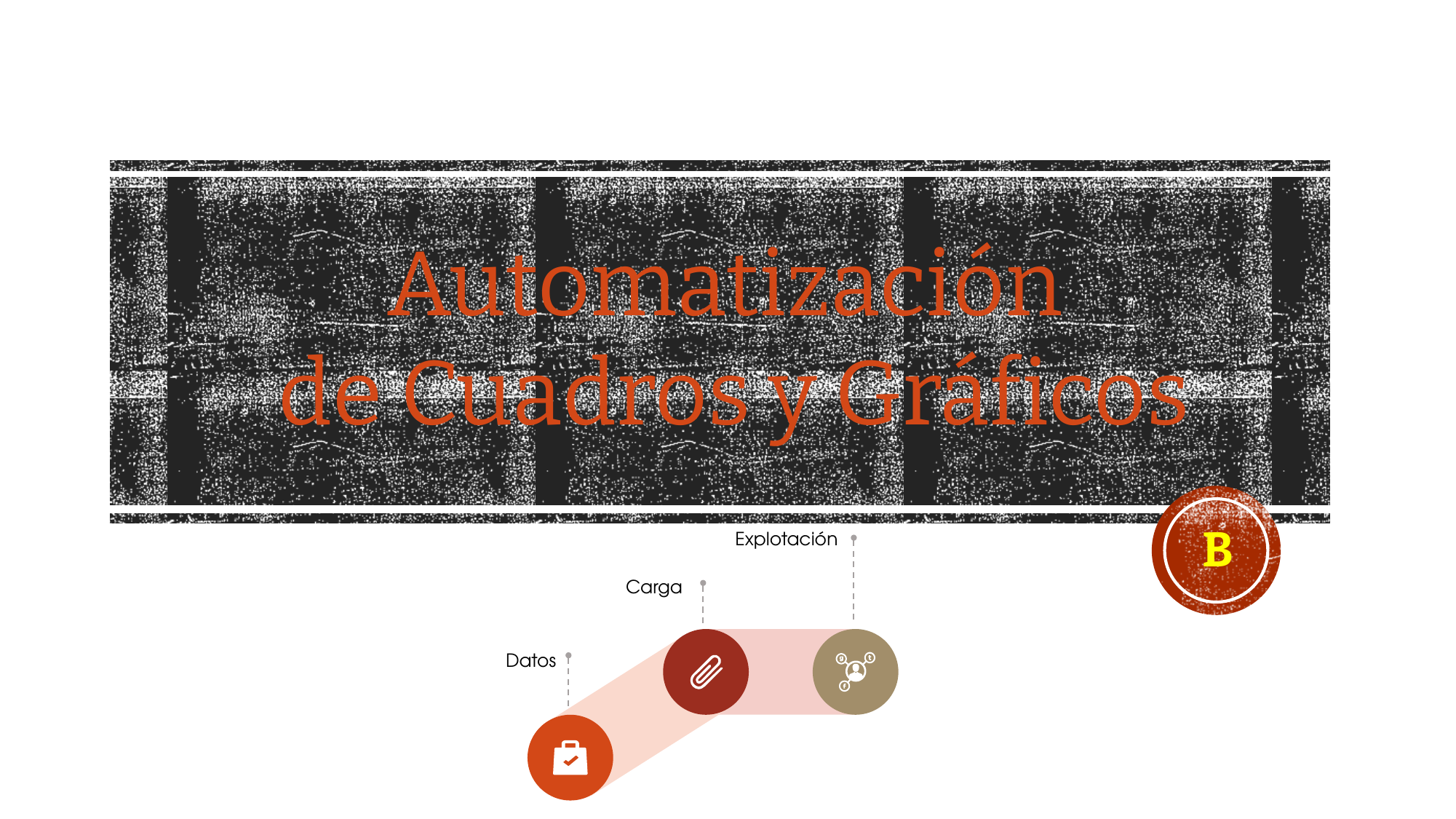

Automatización
de Cuadros y Gráficos
B
Explotación
Carga

Datos